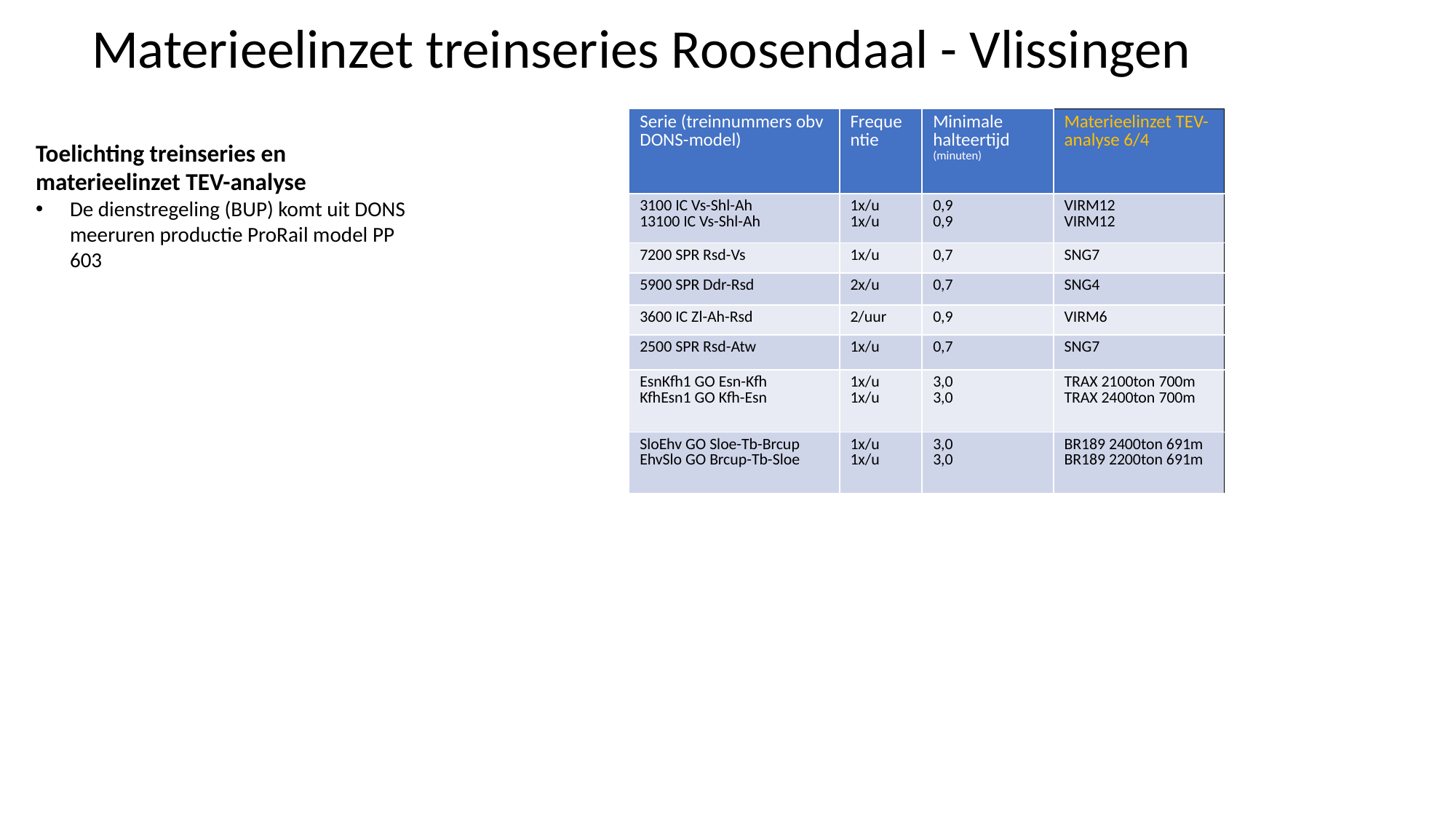

# Materieelinzet treinseries Roosendaal - Vlissingen
| Serie (treinnummers obv DONS-model) | Frequentie | Minimale halteertijd (minuten) | Materieelinzet TEV-analyse 6/4 |
| --- | --- | --- | --- |
| 3100 IC Vs-Shl-Ah 13100 IC Vs-Shl-Ah | 1x/u 1x/u | 0,9 0,9 | VIRM12 VIRM12 |
| 7200 SPR Rsd-Vs | 1x/u | 0,7 | SNG7 |
| 5900 SPR Ddr-Rsd | 2x/u | 0,7 | SNG4 |
| 3600 IC Zl-Ah-Rsd | 2/uur | 0,9 | VIRM6 |
| 2500 SPR Rsd-Atw | 1x/u | 0,7 | SNG7 |
| EsnKfh1 GO Esn-Kfh KfhEsn1 GO Kfh-Esn | 1x/u 1x/u | 3,0 3,0 | TRAX 2100ton 700m TRAX 2400ton 700m |
| SloEhv GO Sloe-Tb-Brcup EhvSlo GO Brcup-Tb-Sloe | 1x/u 1x/u | 3,0 3,0 | BR189 2400ton 691m BR189 2200ton 691m |
Toelichting treinseries en materieelinzet TEV-analyse
De dienstregeling (BUP) komt uit DONS meeruren productie ProRail model PP 603